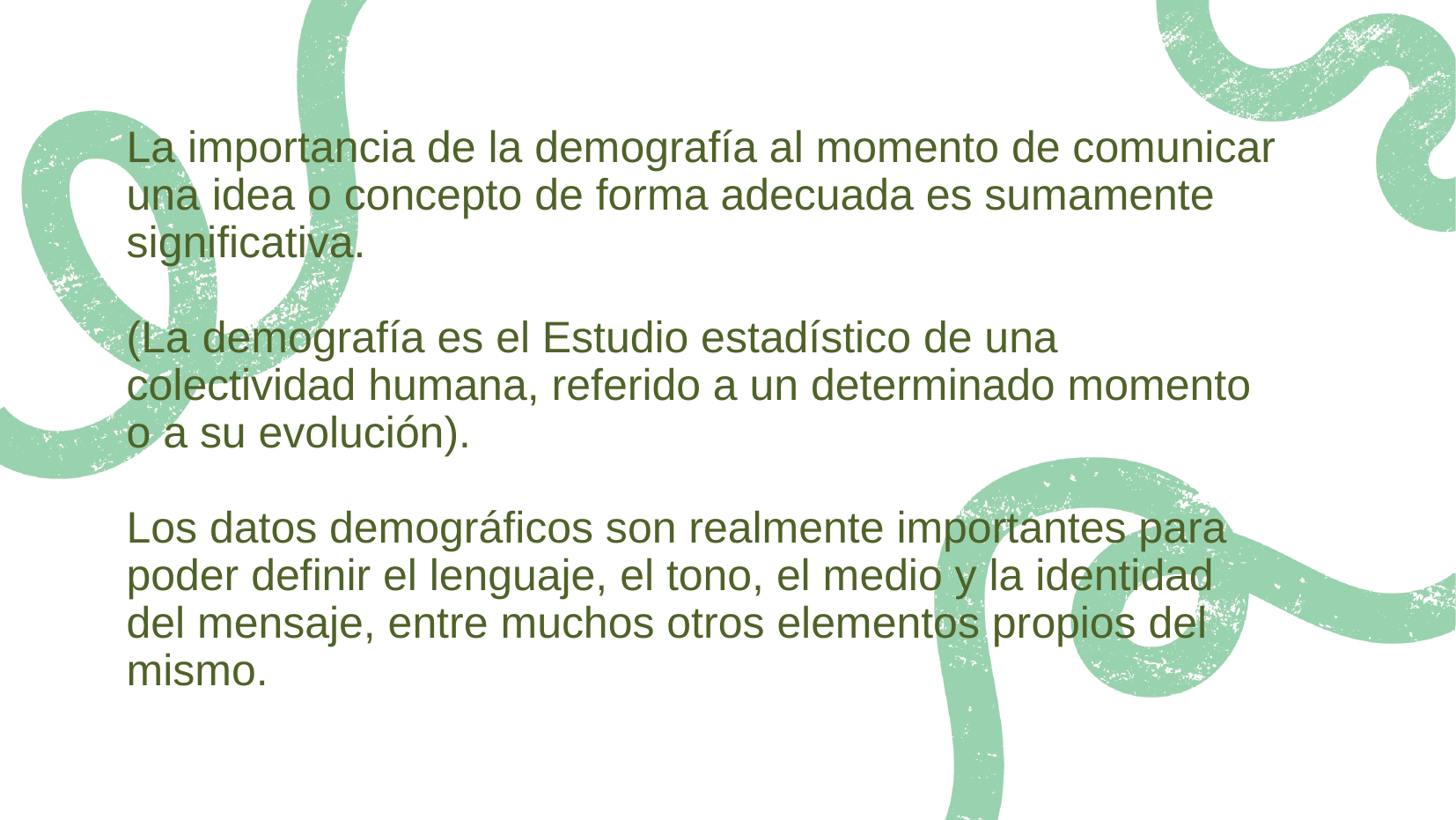

La importancia de la demografía al momento de comunicar una idea o concepto de forma adecuada es sumamente significativa.
(La demografía es el Estudio estadístico de una colectividad humana, referido a un determinado momento o a su evolución).
Los datos demográficos son realmente importantes para poder definir el lenguaje, el tono, el medio y la identidad del mensaje, entre muchos otros elementos propios del mismo.